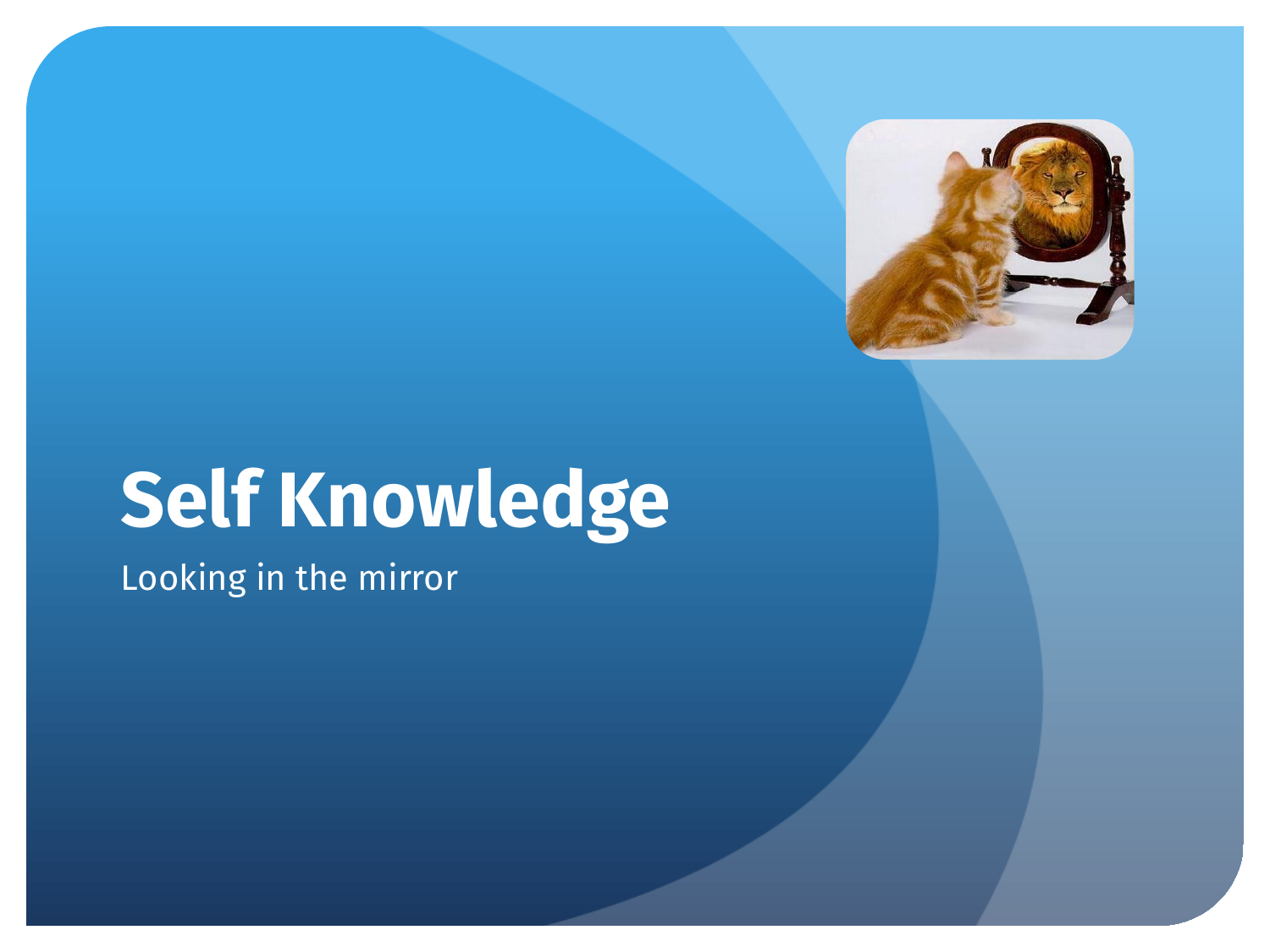

# Self Knowledge
Looking in the mirror